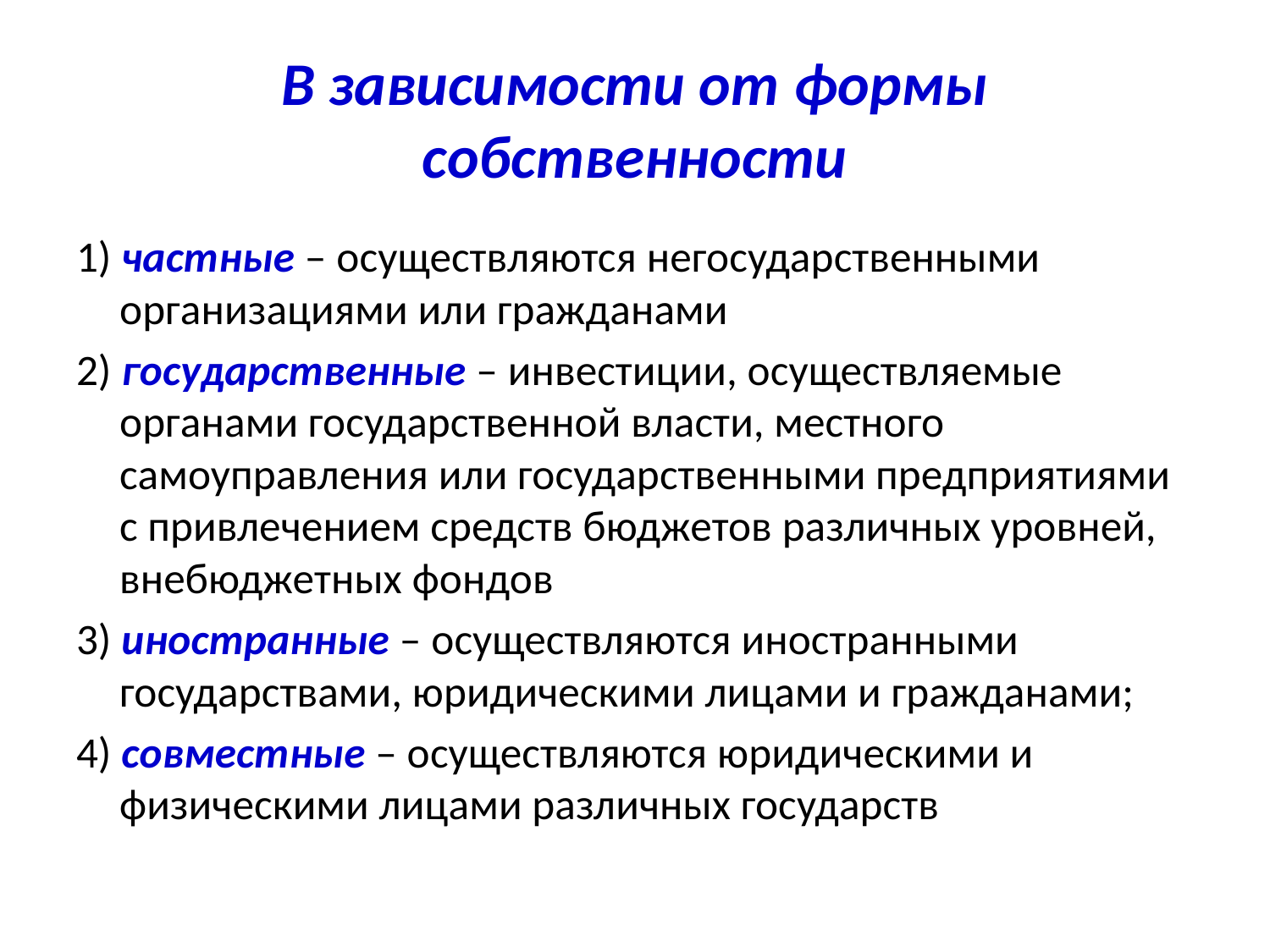

# В зависимости от формы собственности
1) частные – осуществляются негосударственными организациями или гражданами
2) государственные – инвестиции, осуществляемые органами государственной власти, местного самоуправления или государственными предприятиями с привлечением средств бюджетов различных уровней, внебюджетных фондов
3) иностранные – осуществляются иностранными государствами, юридическими лицами и гражданами;
4) совместные – осуществляются юридическими и физическими лицами различных государств